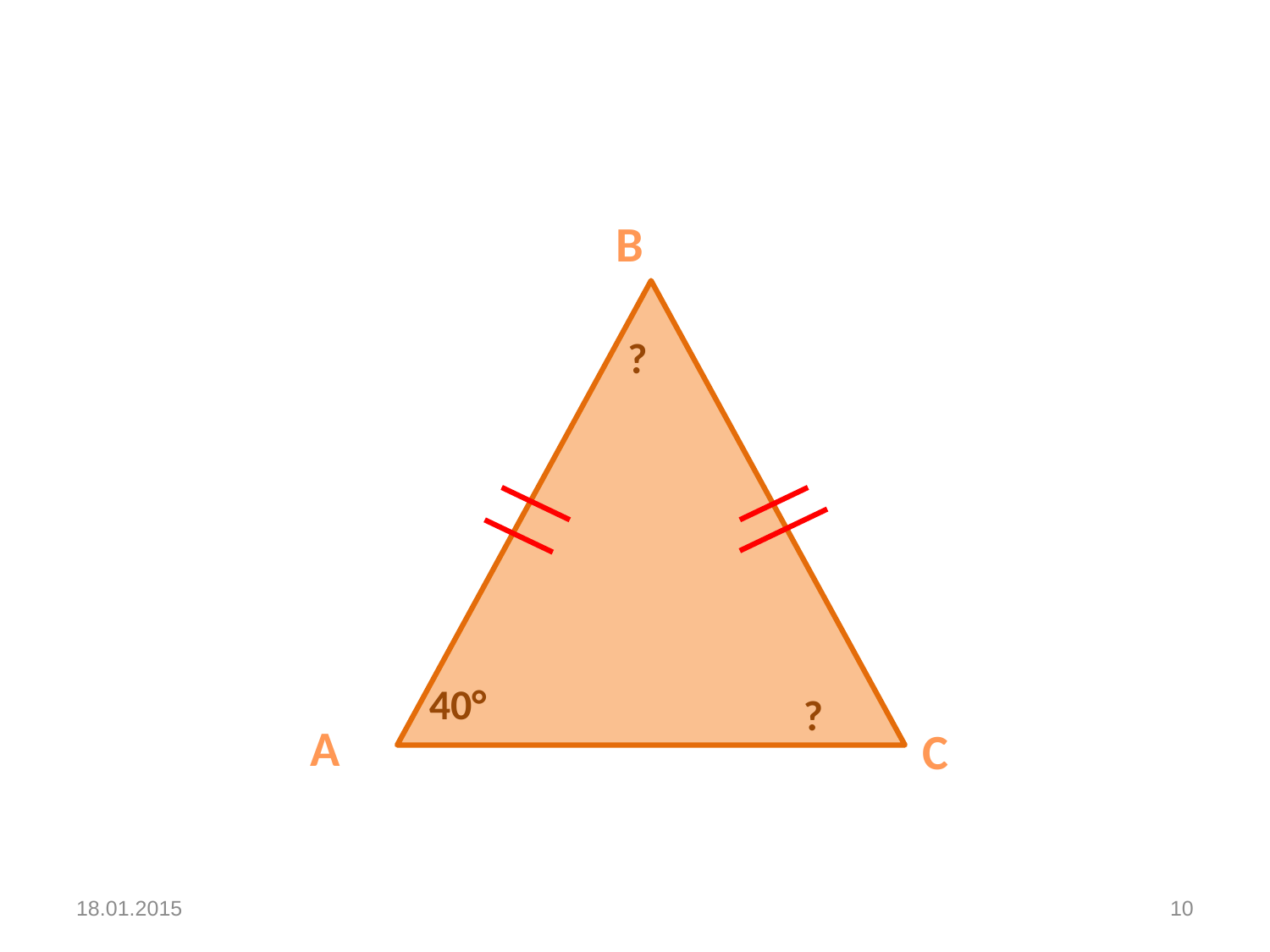

В

?
40°
?
А
С
18.01.2015
10